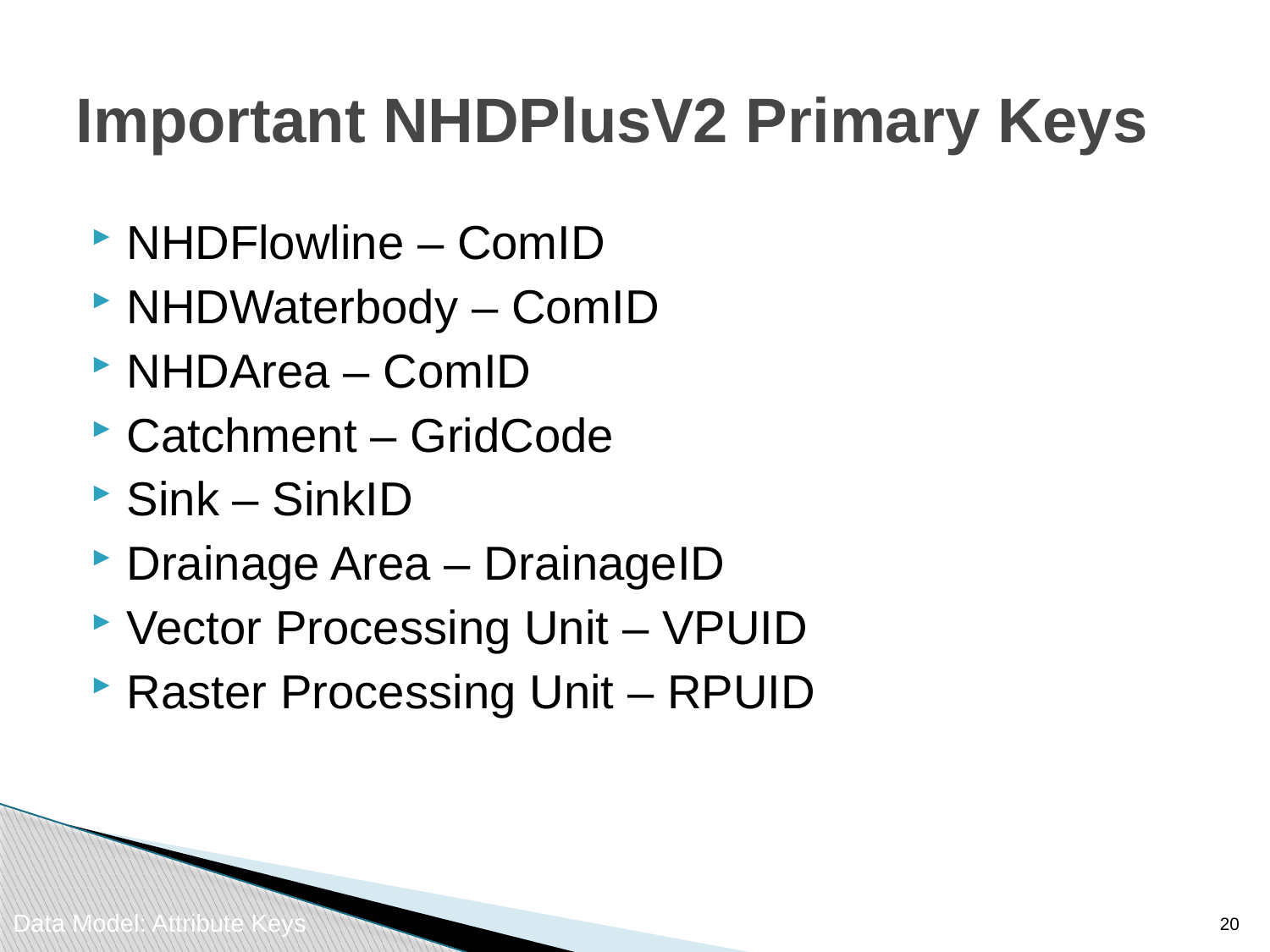

# Important NHDPlusV2 Primary Keys
NHDFlowline – ComID
NHDWaterbody – ComID
NHDArea – ComID
Catchment – GridCode
Sink – SinkID
Drainage Area – DrainageID
Vector Processing Unit – VPUID
Raster Processing Unit – RPUID

20
Data Model: Attribute Keys